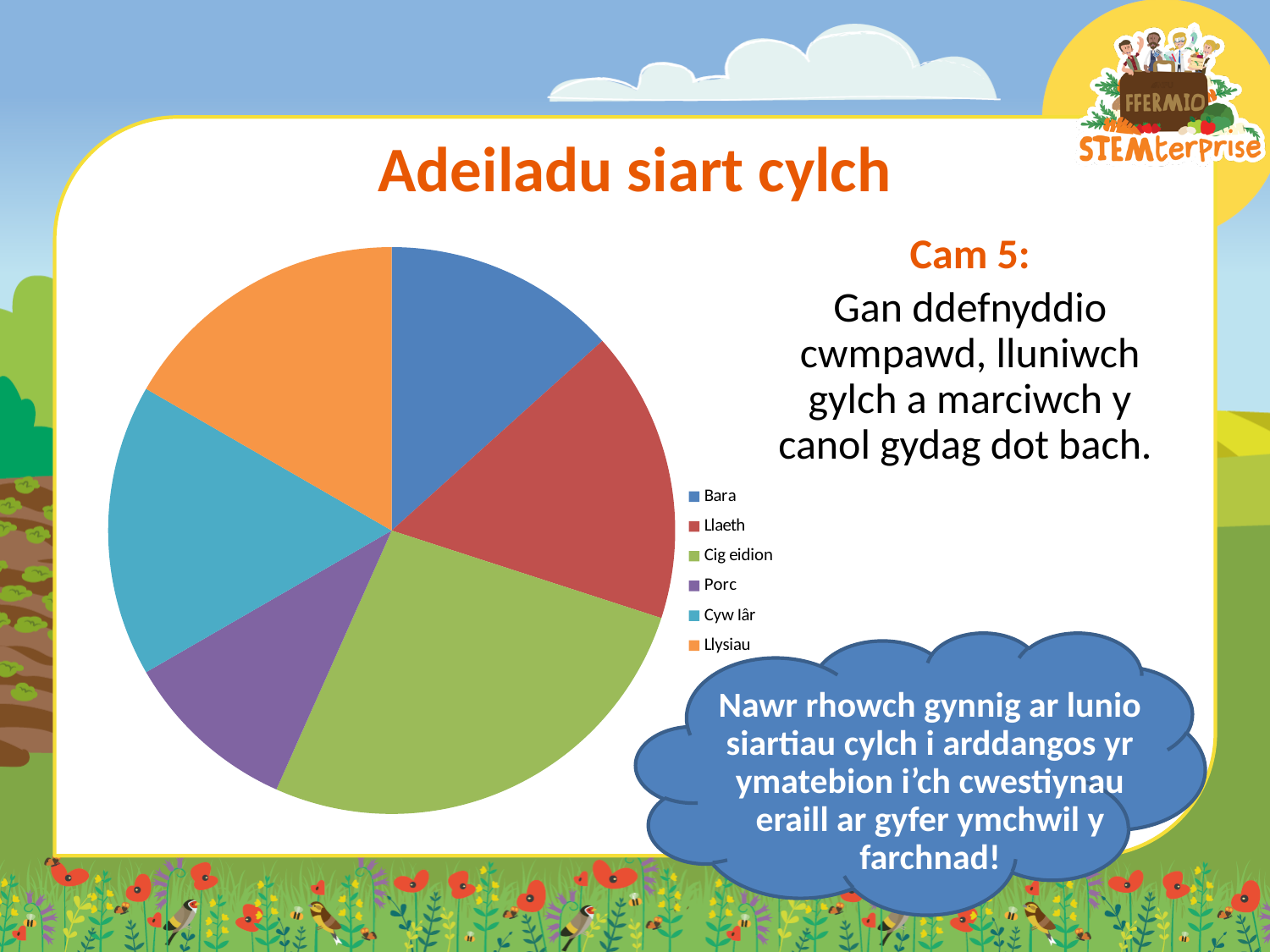

# Adeiladu siart cylch
Cam 5:
Gan ddefnyddio cwmpawd, lluniwch gylch a marciwch y canol gydag dot bach.

### Chart

| Category | Number of votes |
|---|---|
| Bara | 4.0 |
| Llaeth | 5.0 |
| Cig eidion | 8.0 |
| Porc | 3.0 |
| Cyw Iâr | 5.0 |
| Llysiau | 5.0 |
Nawr rhowch gynnig ar lunio siartiau cylch i arddangos yr ymatebion i’ch cwestiynau eraill ar gyfer ymchwil y farchnad!